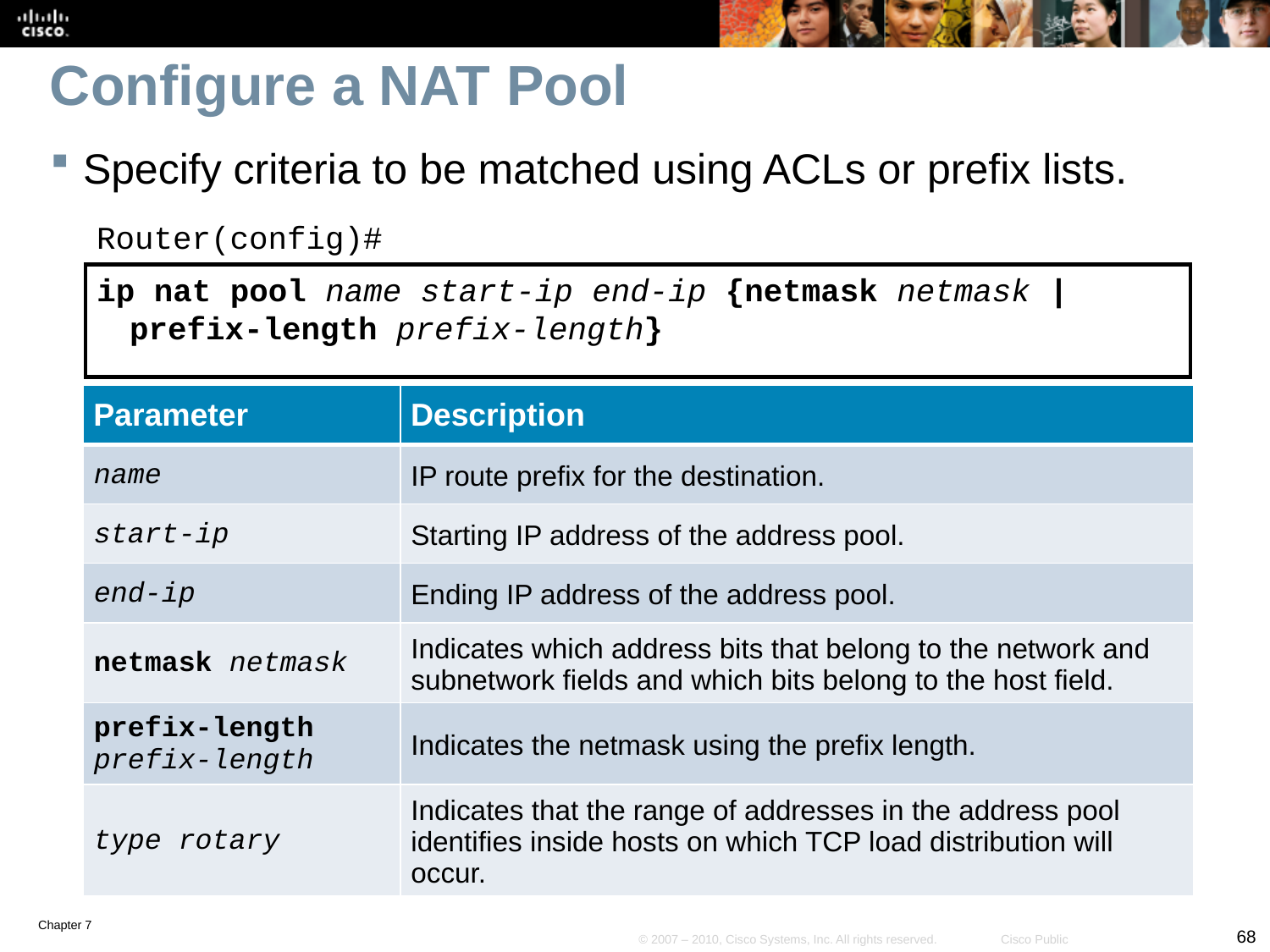

# Configure a NAT Pool
Specify criteria to be matched using ACLs or prefix lists.
Router(config)#
ip nat pool name start-ip end-ip {netmask netmask | prefix-length prefix-length}
| Parameter | Description |
| --- | --- |
| name | IP route prefix for the destination. |
| start-ip | Starting IP address of the address pool. |
| end-ip | Ending IP address of the address pool. |
| netmask netmask | Indicates which address bits that belong to the network and subnetwork fields and which bits belong to the host field. |
| prefix-length prefix-length | Indicates the netmask using the prefix length. |
| type rotary | Indicates that the range of addresses in the address pool identifies inside hosts on which TCP load distribution will occur. |